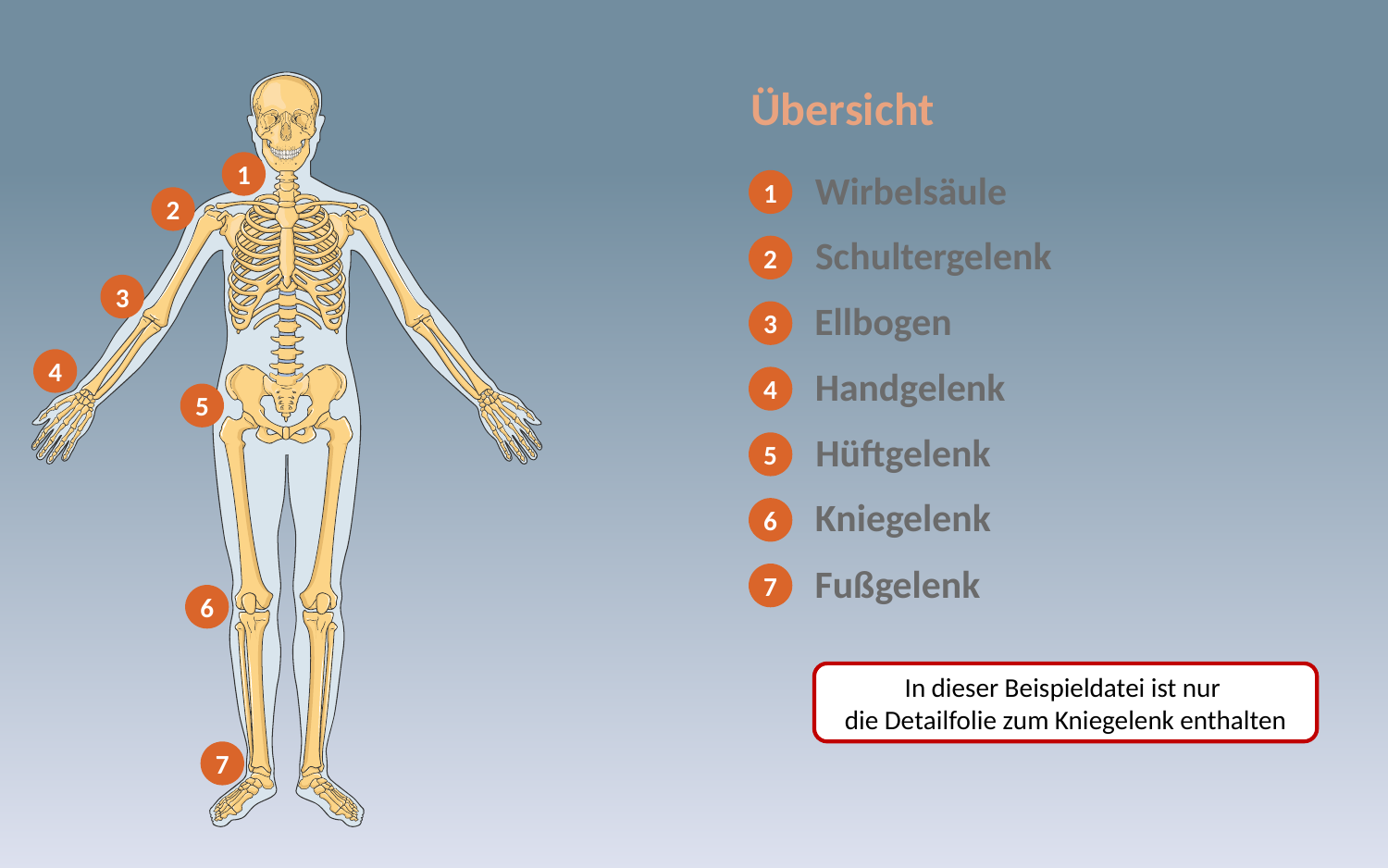

Übersicht

1
Wirbelsäule
1
2
Schultergelenk
2
3
Ellbogen
3
4
Handgelenk
4
5
Hüftgelenk
5
Kniegelenk
6
Fußgelenk
7

6
In dieser Beispieldatei ist nur
die Detailfolie zum Kniegelenk enthalten
7